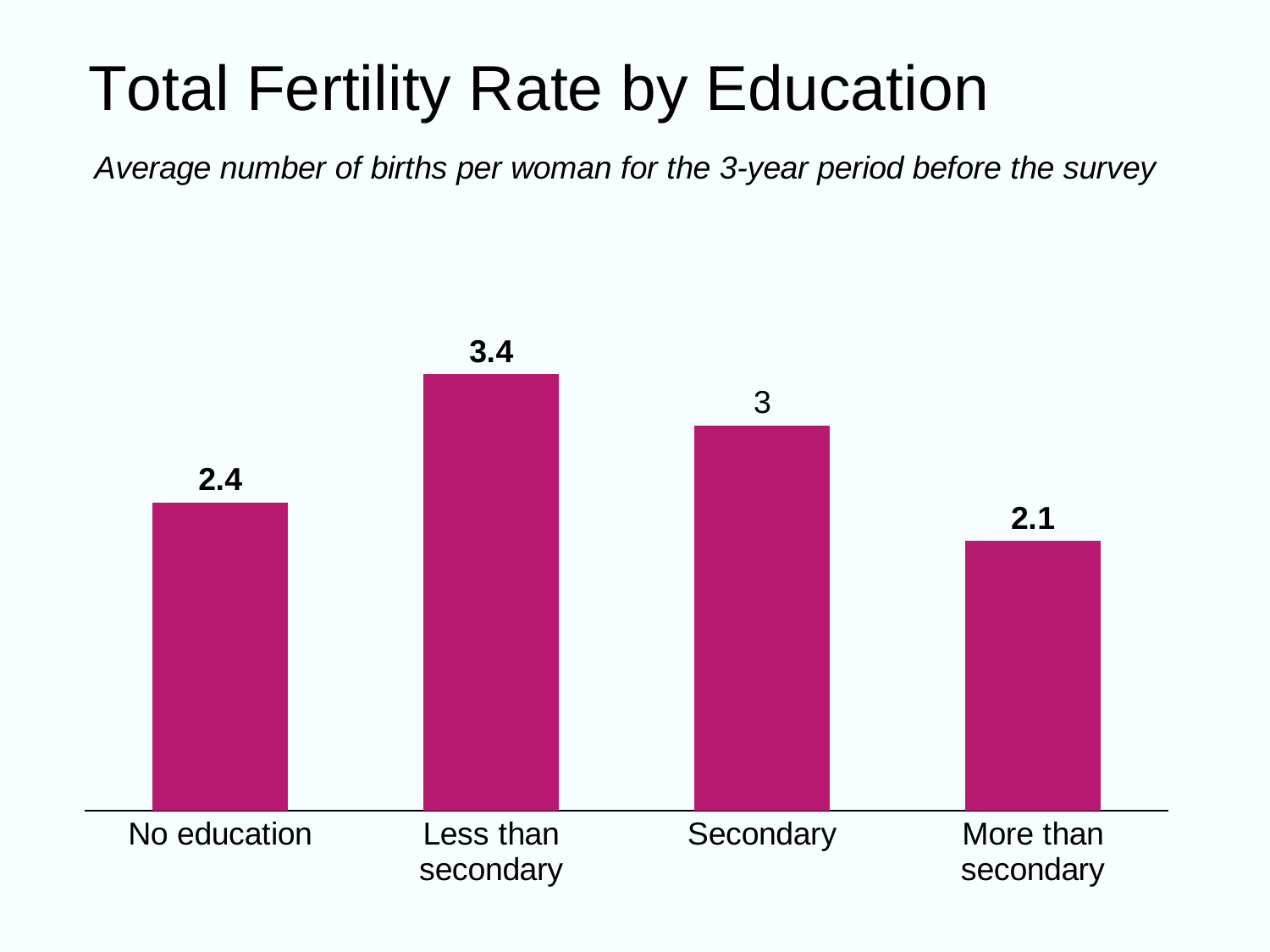

### Chart

| Category | Column1 |
|---|---|
| No education | 2.4 |
| Less than secondary | 3.4 |
| Secondary | 3.0 |
| More than secondary | 2.1 |